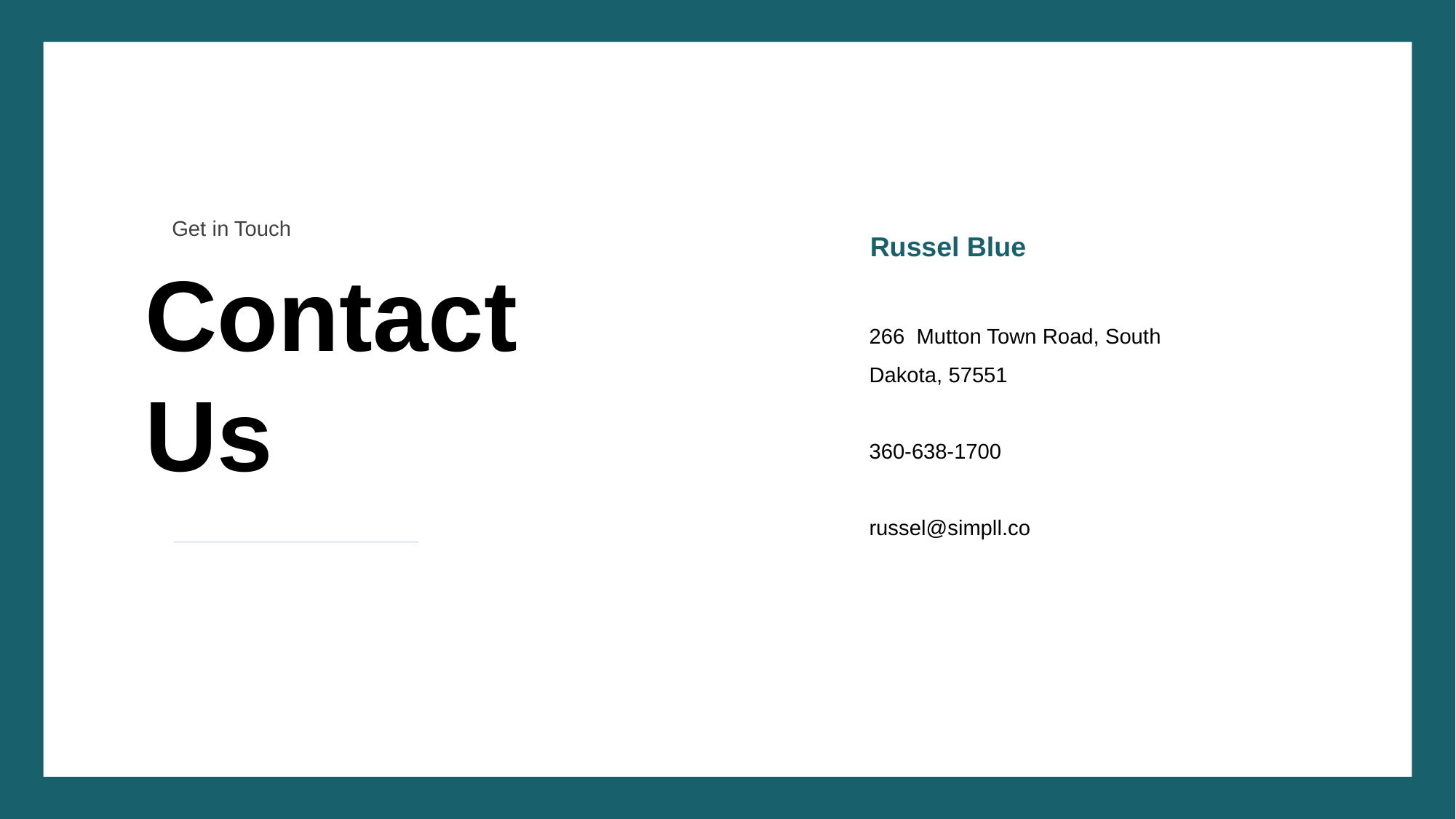

Get in Touch

Russel Blue
Contact
Us
266  Mutton Town Road, South Dakota, 57551

360-638-1700

russel@simpll.co